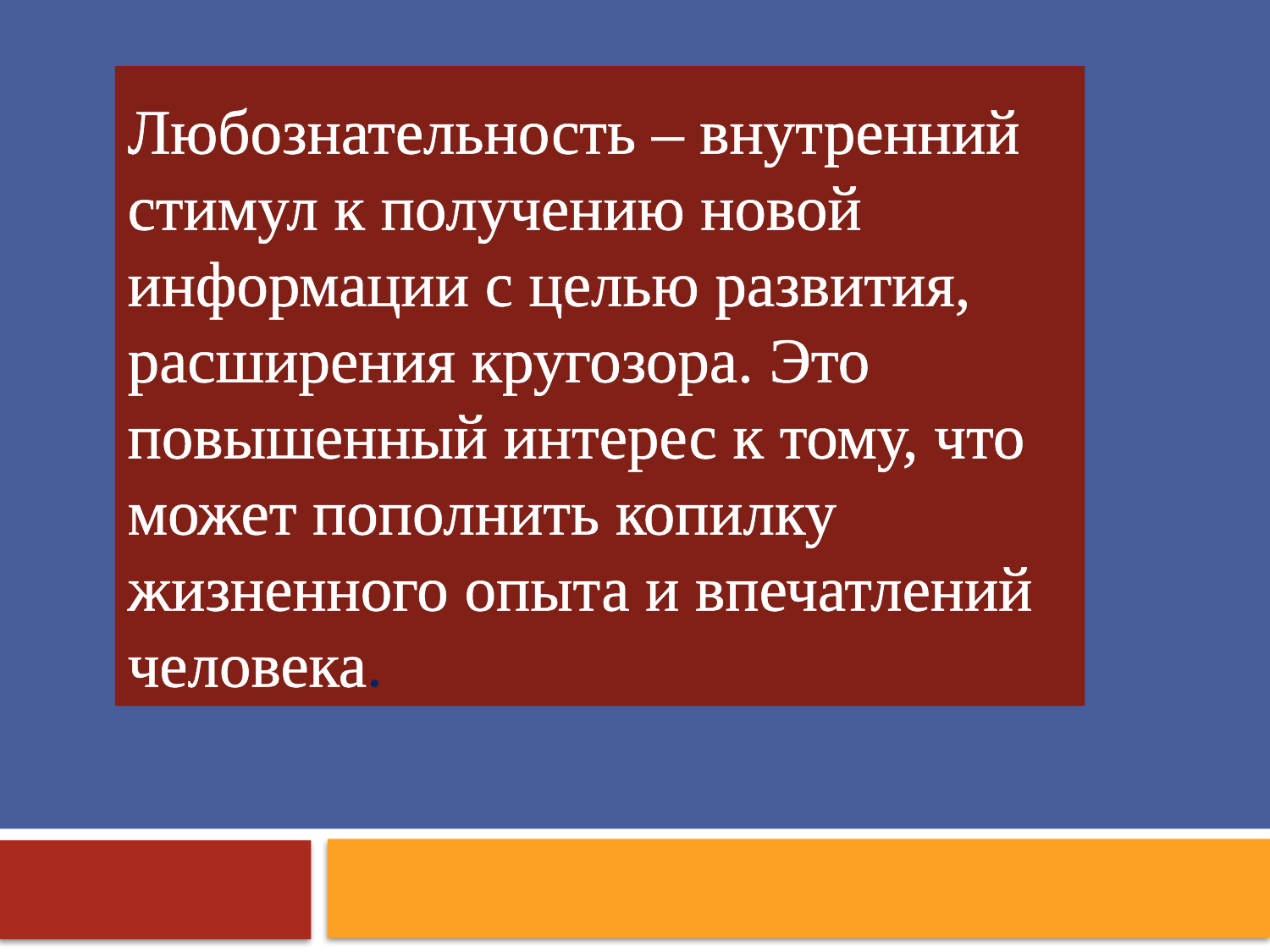

# Любознательность – внутренний стимул к получению новой информации с целью развития, расширения кругозора. Это повышенный интерес к тому, что может пополнить копилку жизненного опыта и впечатлений человека.